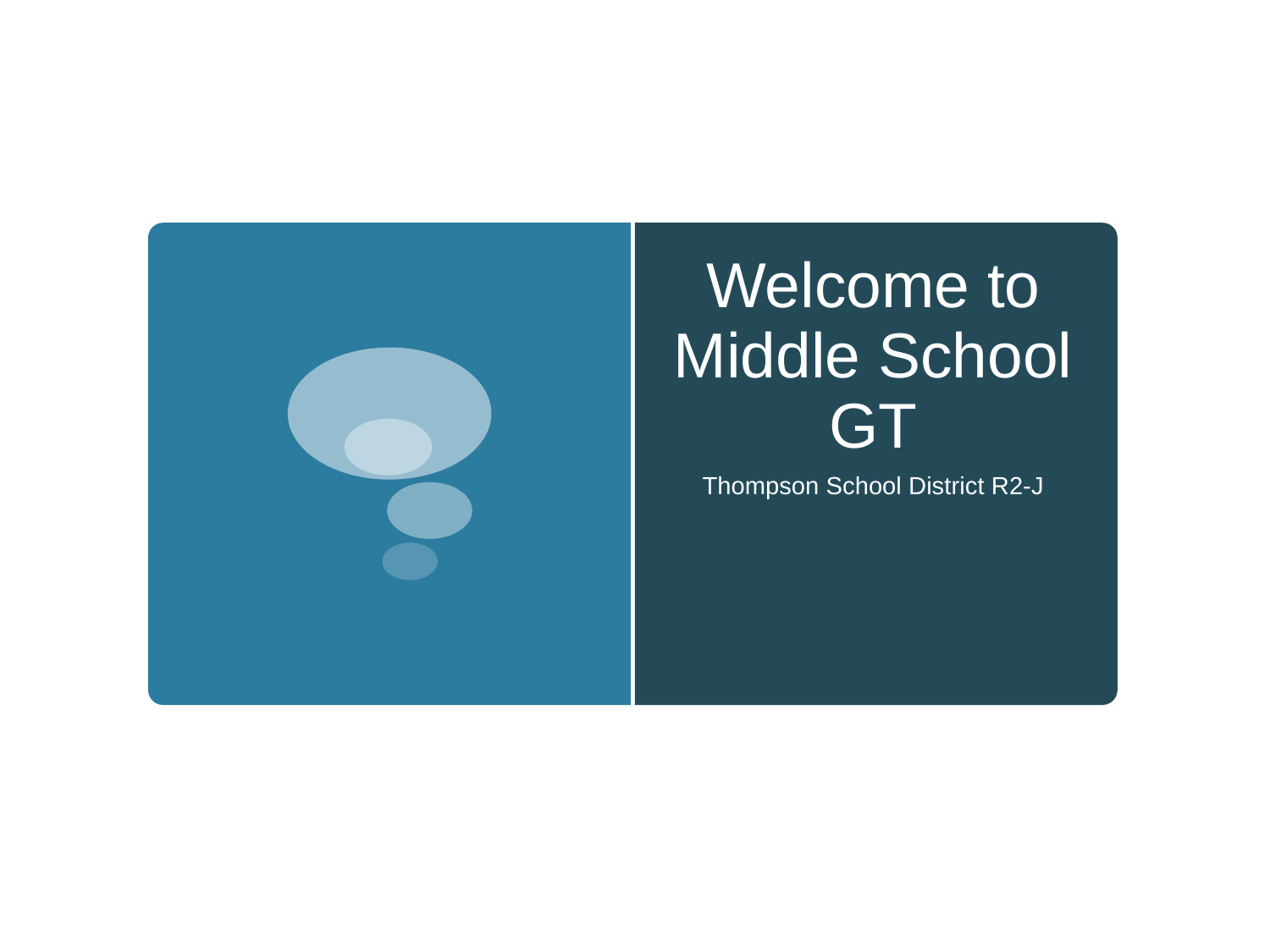

# Welcome to Middle School GT
Thompson School District R2-J